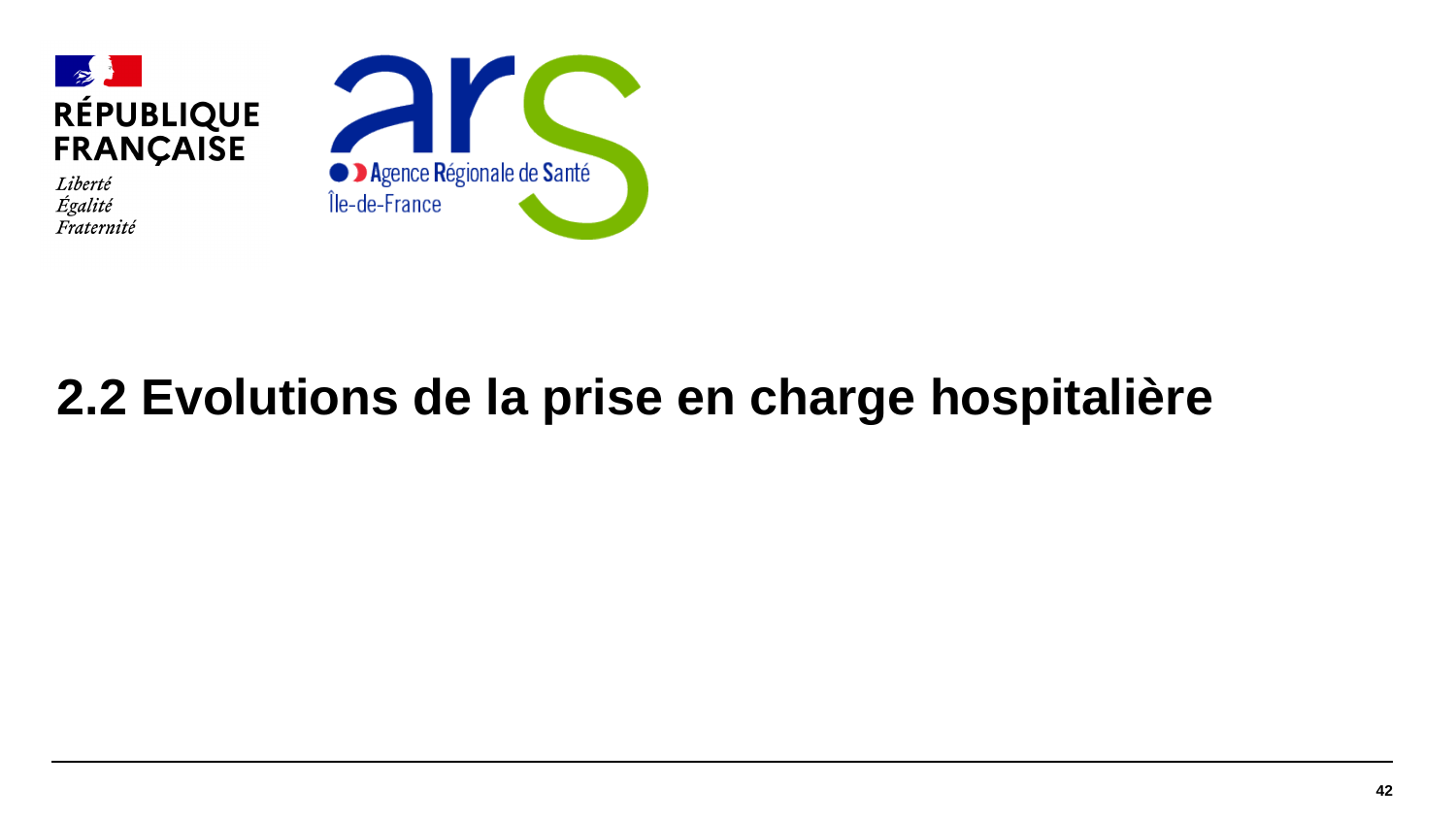

2.2 Evolutions de la prise en charge hospitalière
42